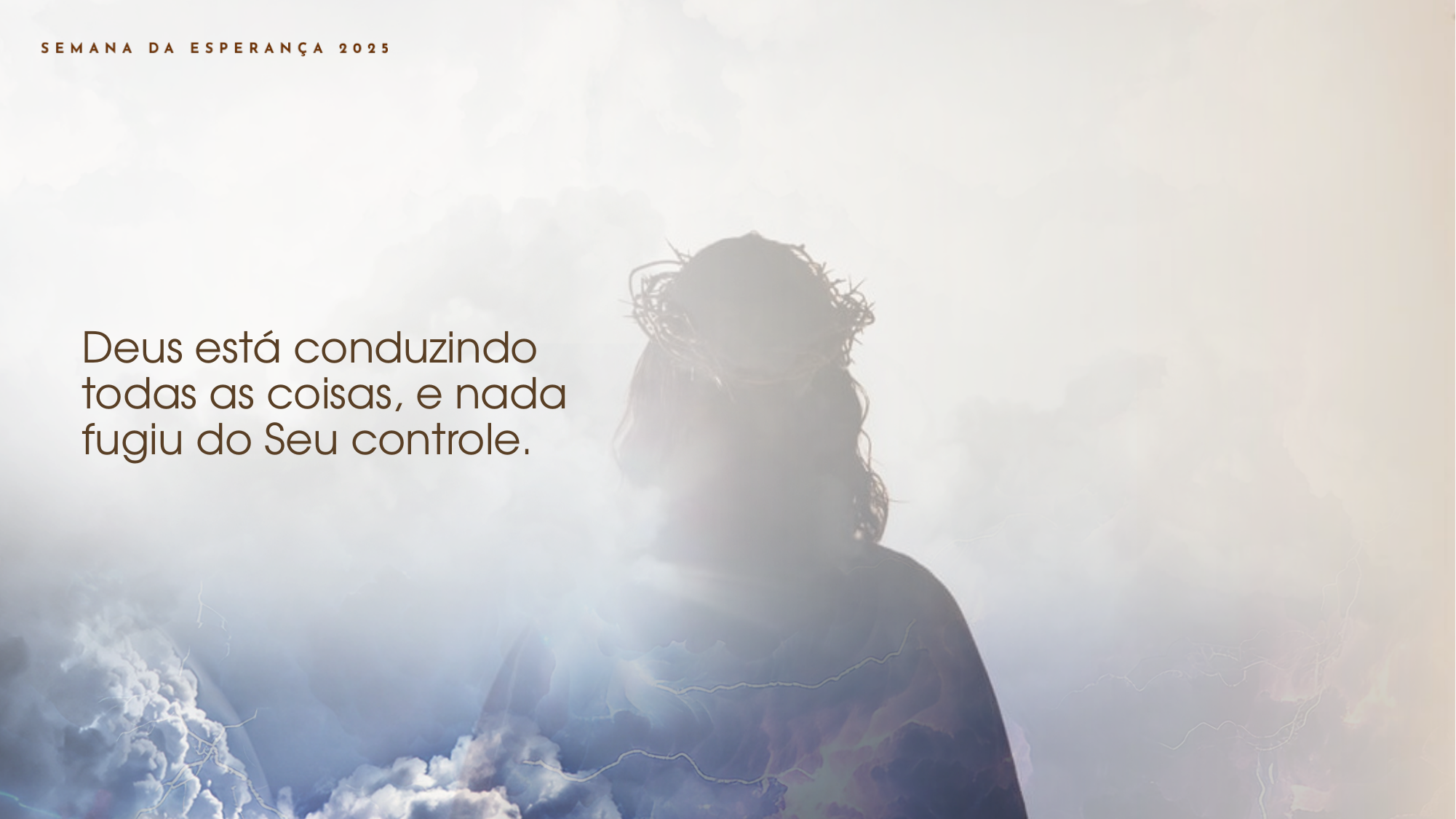

Deus está conduzindo todas as coisas, e nada fugiu do Seu controle.